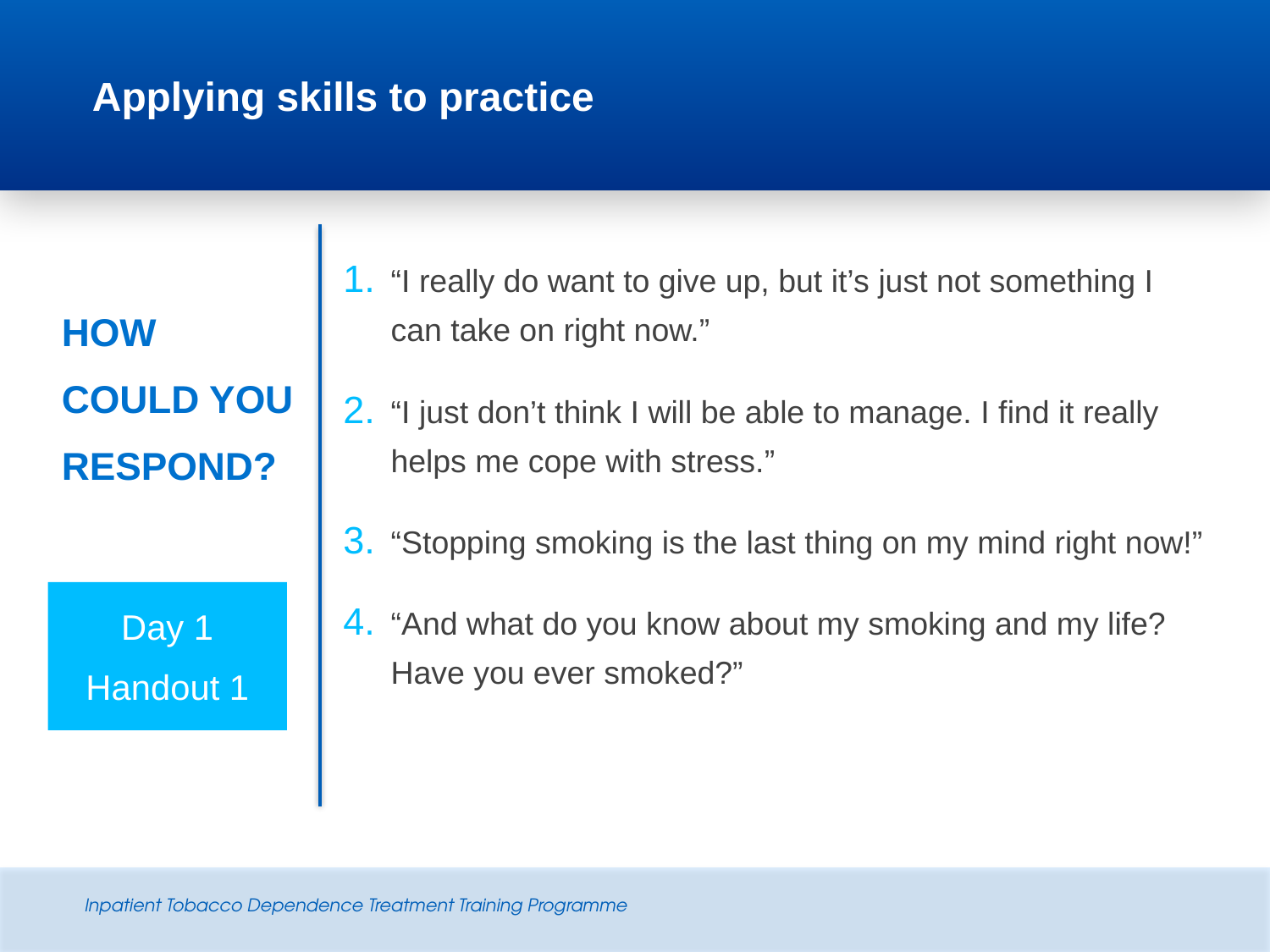

# Applying skills to practice

HOW
COULD YOU
RESPOND?

“I really do want to give up, but it’s just not something I can take on right now.”
“I just don’t think I will be able to manage. I find it really helps me cope with stress.”
“Stopping smoking is the last thing on my mind right now!”
“And what do you know about my smoking and my life? Have you ever smoked?”
Day 1
Handout 1
Inpatient Tobacco Dependence Treatment Training Programme